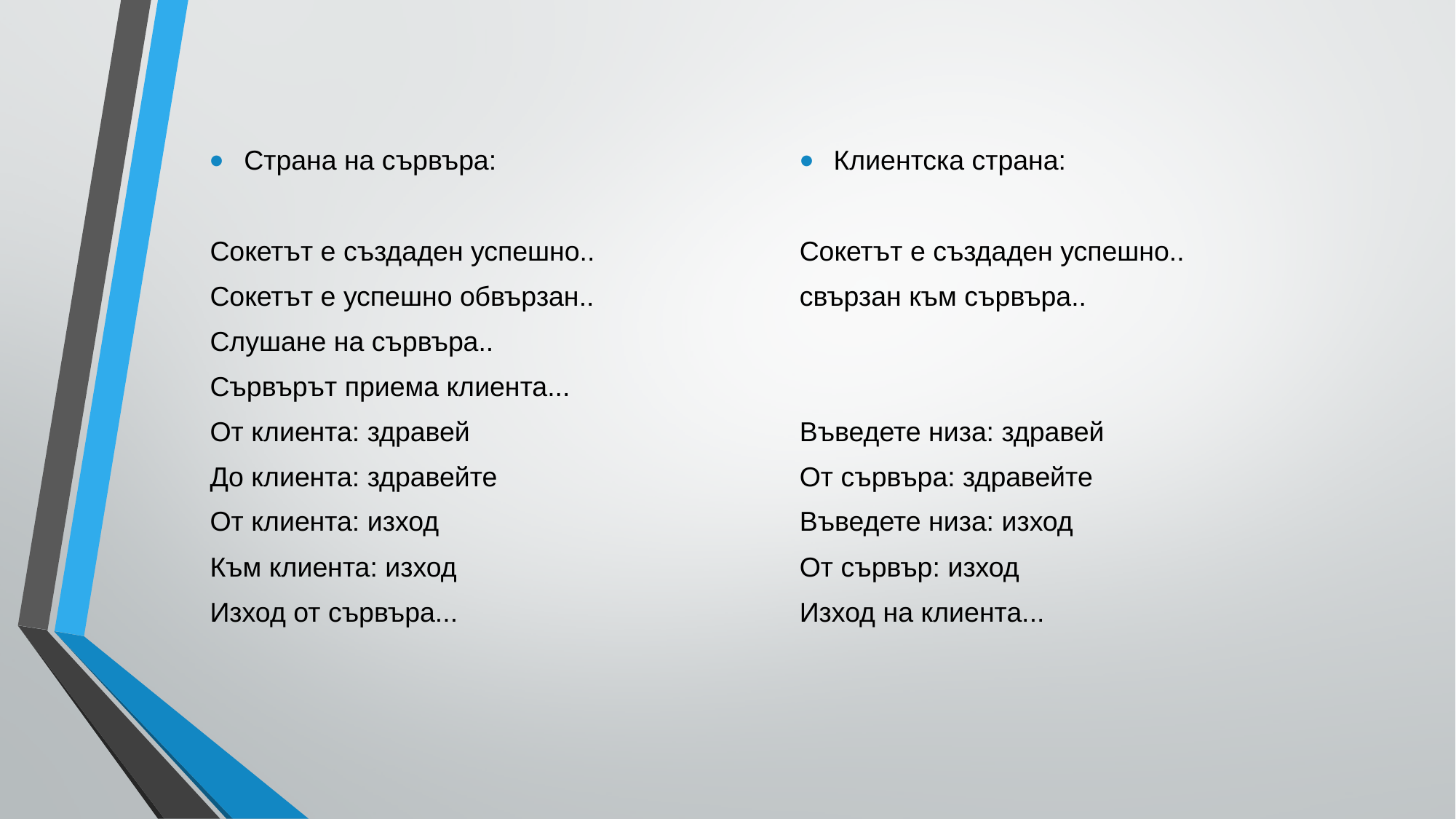

Страна на сървъра:

Сокетът е създаден успешно..
Сокетът е успешно обвързан..
Слушане на сървъра..
Сървърът приема клиента...
От клиента: здравей
До клиента: здравейте
От клиента: изход
Към клиента: изход
Изход от сървъра...
Клиентска страна:

Сокетът е създаден успешно..
свързан към сървъра..

Въведете низа: здравей
От сървъра: здравейте
Въведете низа: изход
От сървър: изход
Изход на клиента...